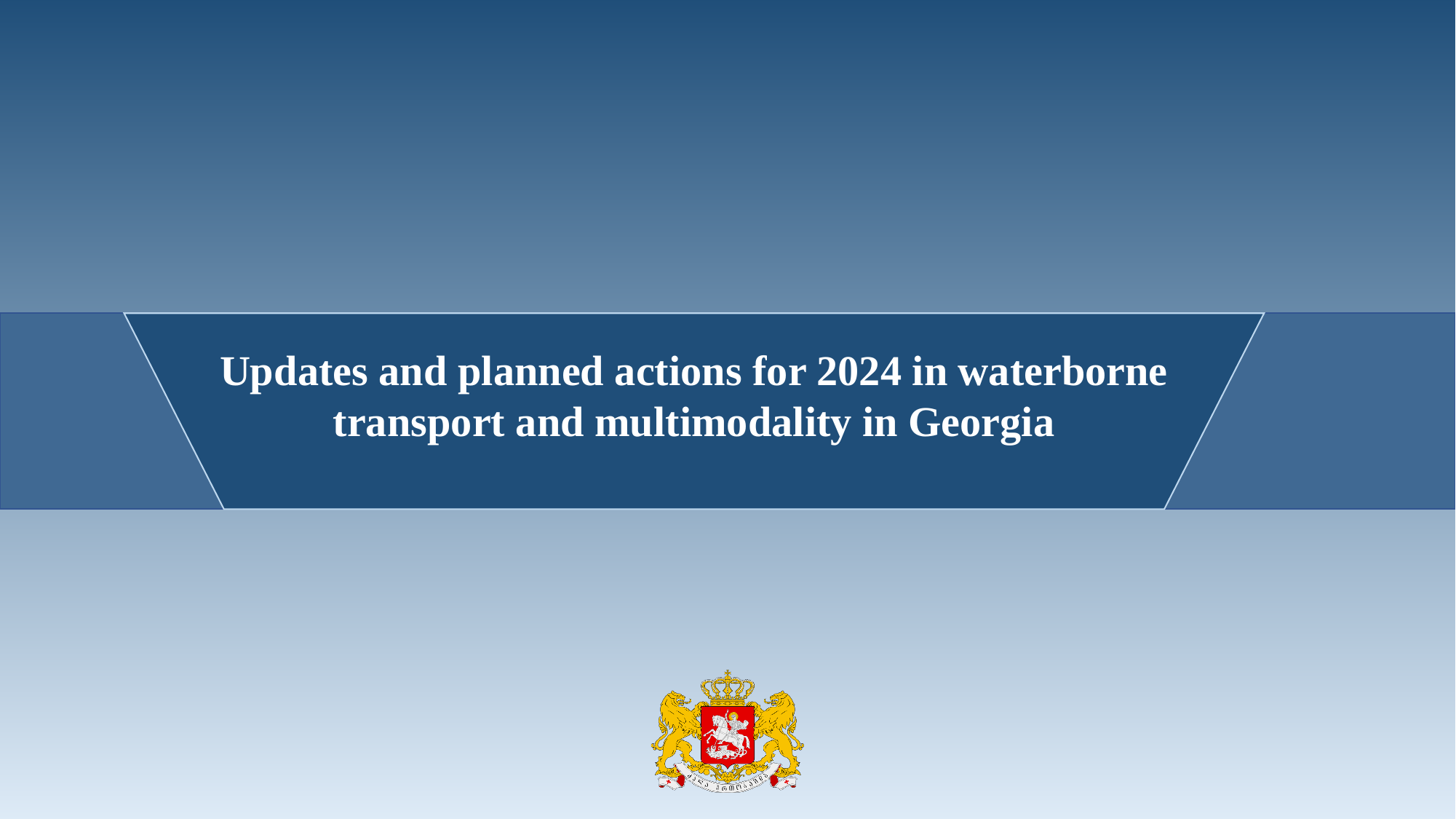

Updates and planned actions for 2024 in waterborne transport and multimodality in Georgia